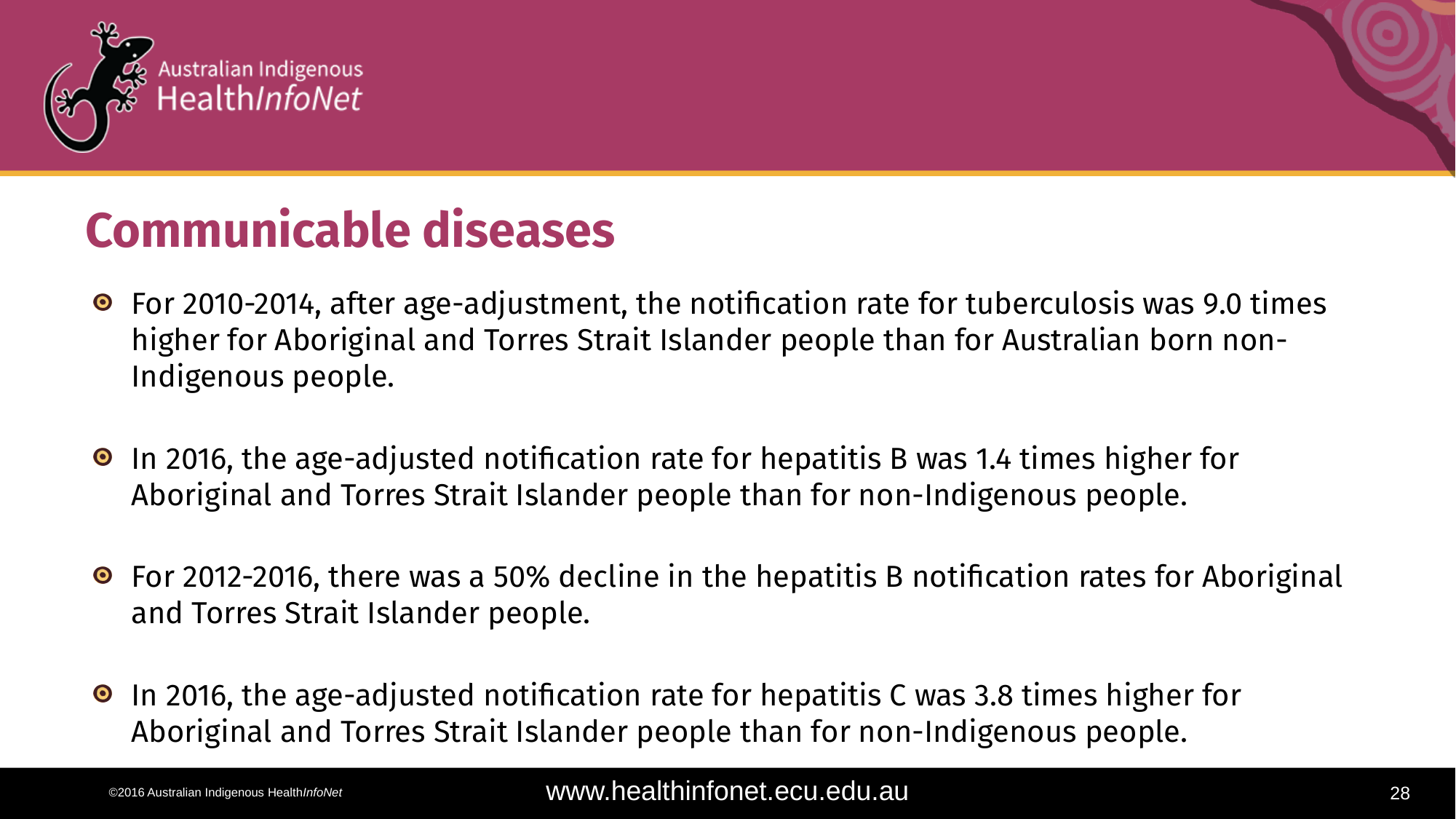

# Communicable diseases
For 2010-2014, after age-adjustment, the notification rate for tuberculosis was 9.0 times higher for Aboriginal and Torres Strait Islander people than for Australian born non-Indigenous people.
In 2016, the age-adjusted notification rate for hepatitis B was 1.4 times higher for Aboriginal and Torres Strait Islander people than for non-Indigenous people.
For 2012-2016, there was a 50% decline in the hepatitis B notification rates for Aboriginal and Torres Strait Islander people.
In 2016, the age-adjusted notification rate for hepatitis C was 3.8 times higher for Aboriginal and Torres Strait Islander people than for non-Indigenous people.